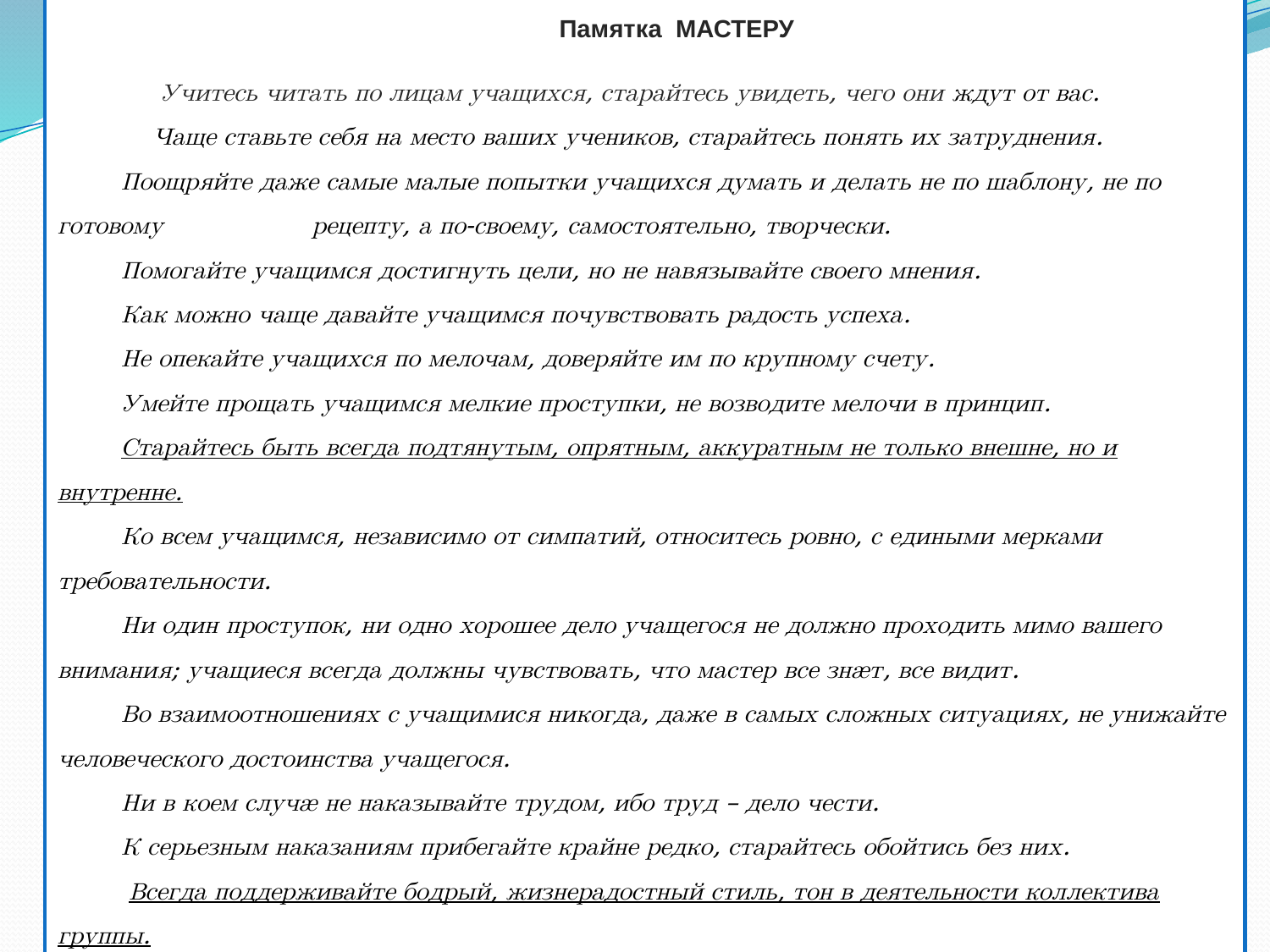

Памятка  МАСТЕРУ

     Учитесь читать по лицам учащихся, старайтесь увидеть, чего они ждут от вас.
    Чаще ставьте себя на место ваших учеников, старайтесь понять их затруднения.
Поощряйте даже самые малые попытки учащихся думать и делать не по шаблону, не по готовому                   рецепту, а по-своему, самостоятельно, творчески.
Помогайте учащимся достигнуть цели, но не навязывайте своего мнения.
Как можно чаще давайте учащимся почувствовать радость успеха.
Не опекайте учащихся по мелочам, доверяйте им по крупному счету.
Умейте прощать учащимся мелкие проступки, не возводите мелочи в принцип.
Старайтесь быть всегда подтянутым, опрятным, аккуратным не только внешне, но и внутренне.
Ко всем учащимся, независимо от симпатий, относитесь ровно, с едиными мерками требовательности.
Ни один проступок, ни одно хорошее дело учащегося не должно проходить мимо вашего внимания; учащиеся всегда должны чувствовать, что мастер все знает, все видит.
Во взаимоотношениях с учащимися никогда, даже в самых сложных ситуациях, не унижайте человеческого достоинства учащегося.
Ни в коем случае не наказывайте трудом, ибо труд – дело чести.
К серьезным наказаниям прибегайте крайне редко, старайтесь обойтись без них.
 Всегда поддерживайте бодрый, жизнерадостный стиль, тон в деятельности коллектива группы.